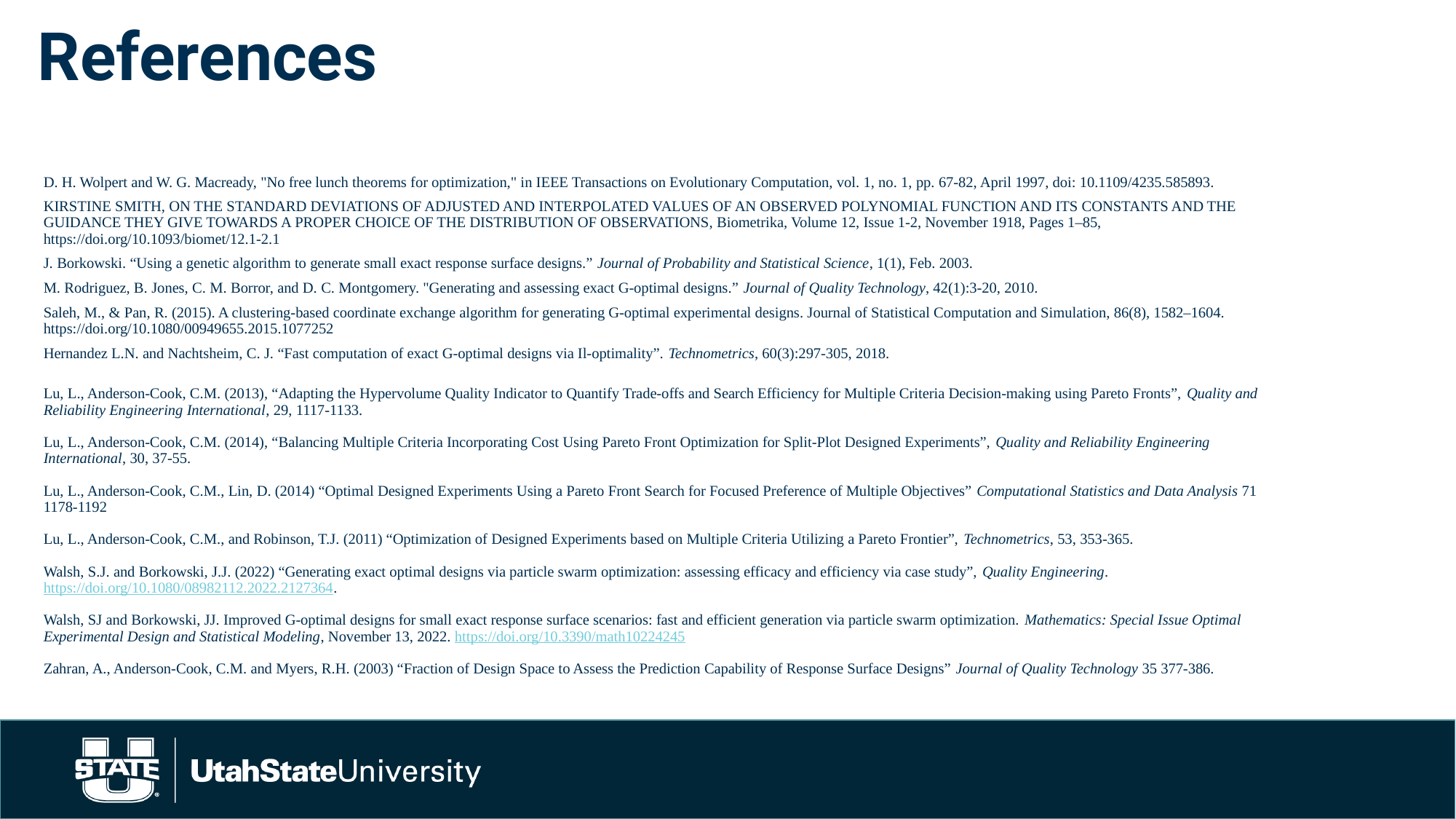

# References
D. H. Wolpert and W. G. Macready, "No free lunch theorems for optimization," in IEEE Transactions on Evolutionary Computation, vol. 1, no. 1, pp. 67-82, April 1997, doi: 10.1109/4235.585893.
KIRSTINE SMITH, ON THE STANDARD DEVIATIONS OF ADJUSTED AND INTERPOLATED VALUES OF AN OBSERVED POLYNOMIAL FUNCTION AND ITS CONSTANTS AND THE GUIDANCE THEY GIVE TOWARDS A PROPER CHOICE OF THE DISTRIBUTION OF OBSERVATIONS, Biometrika, Volume 12, Issue 1-2, November 1918, Pages 1–85, https://doi.org/10.1093/biomet/12.1-2.1
J. Borkowski. “Using a genetic algorithm to generate small exact response surface designs.” Journal of Probability and Statistical Science, 1(1), Feb. 2003.
M. Rodriguez, B. Jones, C. M. Borror, and D. C. Montgomery. "Generating and assessing exact G-optimal designs.” Journal of Quality Technology, 42(1):3-20, 2010.
Saleh, M., & Pan, R. (2015). A clustering-based coordinate exchange algorithm for generating G-optimal experimental designs. Journal of Statistical Computation and Simulation, 86(8), 1582–1604. https://doi.org/10.1080/00949655.2015.1077252
Hernandez L.N. and Nachtsheim, C. J. “Fast computation of exact G-optimal designs via Il-optimality”. Technometrics, 60(3):297-305, 2018.

Lu, L., Anderson-Cook, C.M. (2013), “Adapting the Hypervolume Quality Indicator to Quantify Trade-offs and Search Efficiency for Multiple Criteria Decision-making using Pareto Fronts”, Quality and Reliability Engineering International, 29, 1117-1133.

Lu, L., Anderson-Cook, C.M. (2014), “Balancing Multiple Criteria Incorporating Cost Using Pareto Front Optimization for Split-Plot Designed Experiments”, Quality and Reliability Engineering International, 30, 37-55.

Lu, L., Anderson-Cook, C.M., Lin, D. (2014) “Optimal Designed Experiments Using a Pareto Front Search for Focused Preference of Multiple Objectives” Computational Statistics and Data Analysis 71 1178-1192

Lu, L., Anderson-Cook, C.M., and Robinson, T.J. (2011) “Optimization of Designed Experiments based on Multiple Criteria Utilizing a Pareto Frontier”, Technometrics, 53, 353-365.

Walsh, S.J. and Borkowski, J.J. (2022) “Generating exact optimal designs via particle swarm optimization: assessing efficacy and efficiency via case study”, Quality Engineering. https://doi.org/10.1080/08982112.2022.2127364.

Walsh, SJ and Borkowski, JJ. Improved G-optimal designs for small exact response surface scenarios: fast and efficient generation via particle swarm optimization. Mathematics: Special Issue Optimal Experimental Design and Statistical Modeling, November 13, 2022. https://doi.org/10.3390/math10224245

Zahran, A., Anderson-Cook, C.M. and Myers, R.H. (2003) “Fraction of Design Space to Assess the Prediction Capability of Response Surface Designs” Journal of Quality Technology 35 377-386.